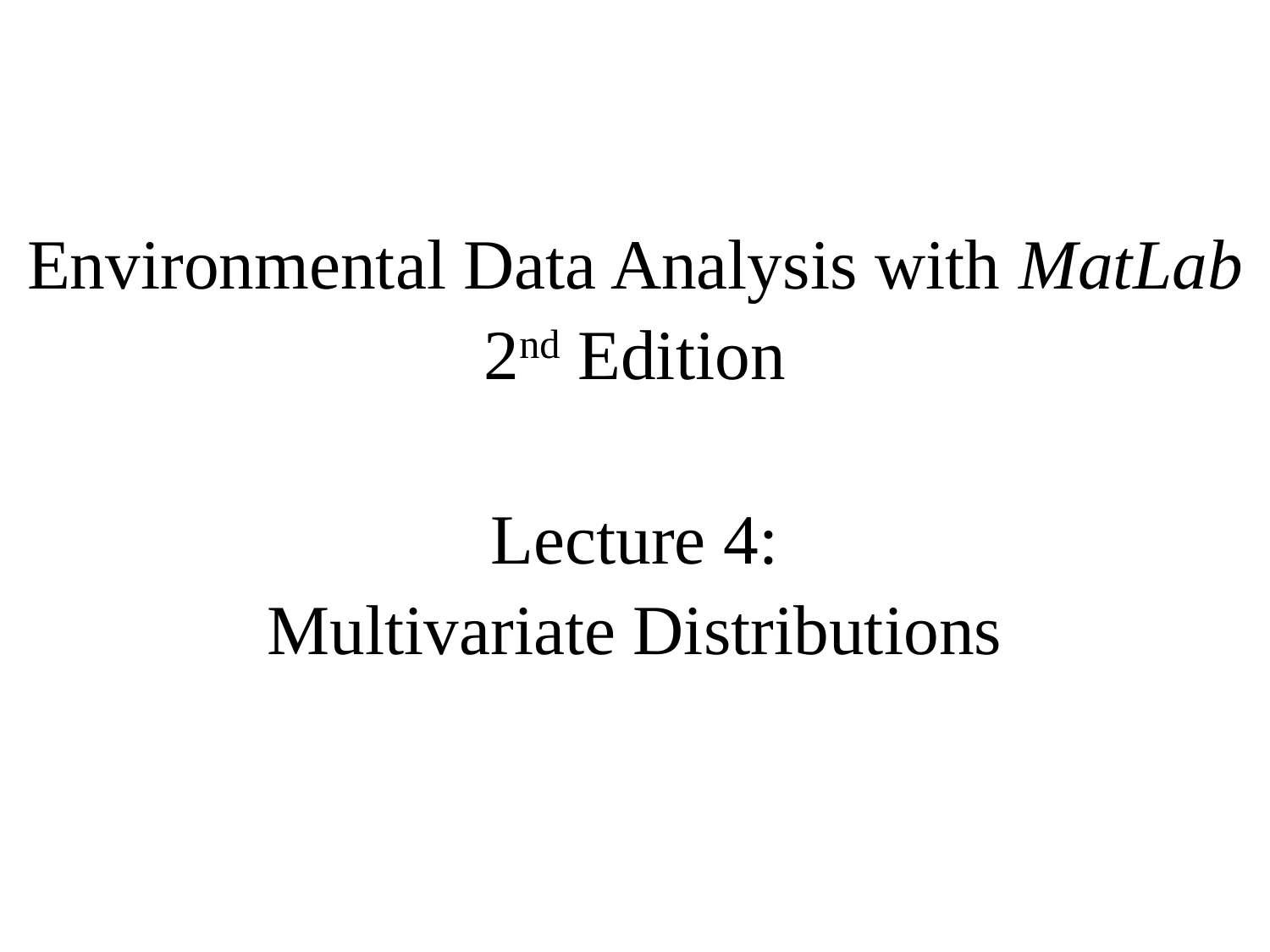

Environmental Data Analysis with MatLab
2nd Edition
Lecture 4:
Multivariate Distributions